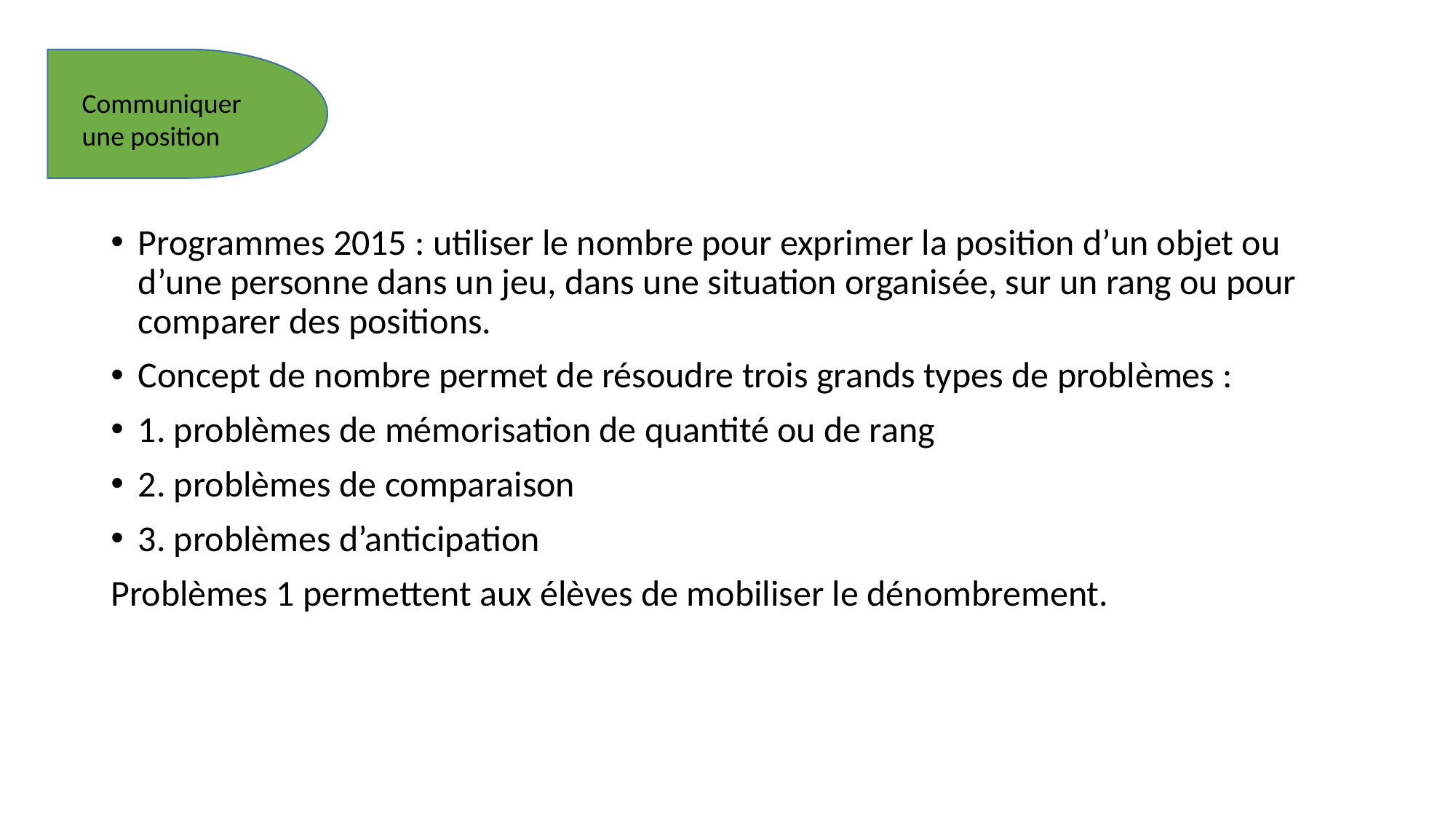

Communiquer une position
Programmes 2015 : utiliser le nombre pour exprimer la position d’un objet ou d’une personne dans un jeu, dans une situation organisée, sur un rang ou pour comparer des positions.
Concept de nombre permet de résoudre trois grands types de problèmes :
1. problèmes de mémorisation de quantité ou de rang
2. problèmes de comparaison
3. problèmes d’anticipation
Problèmes 1 permettent aux élèves de mobiliser le dénombrement.